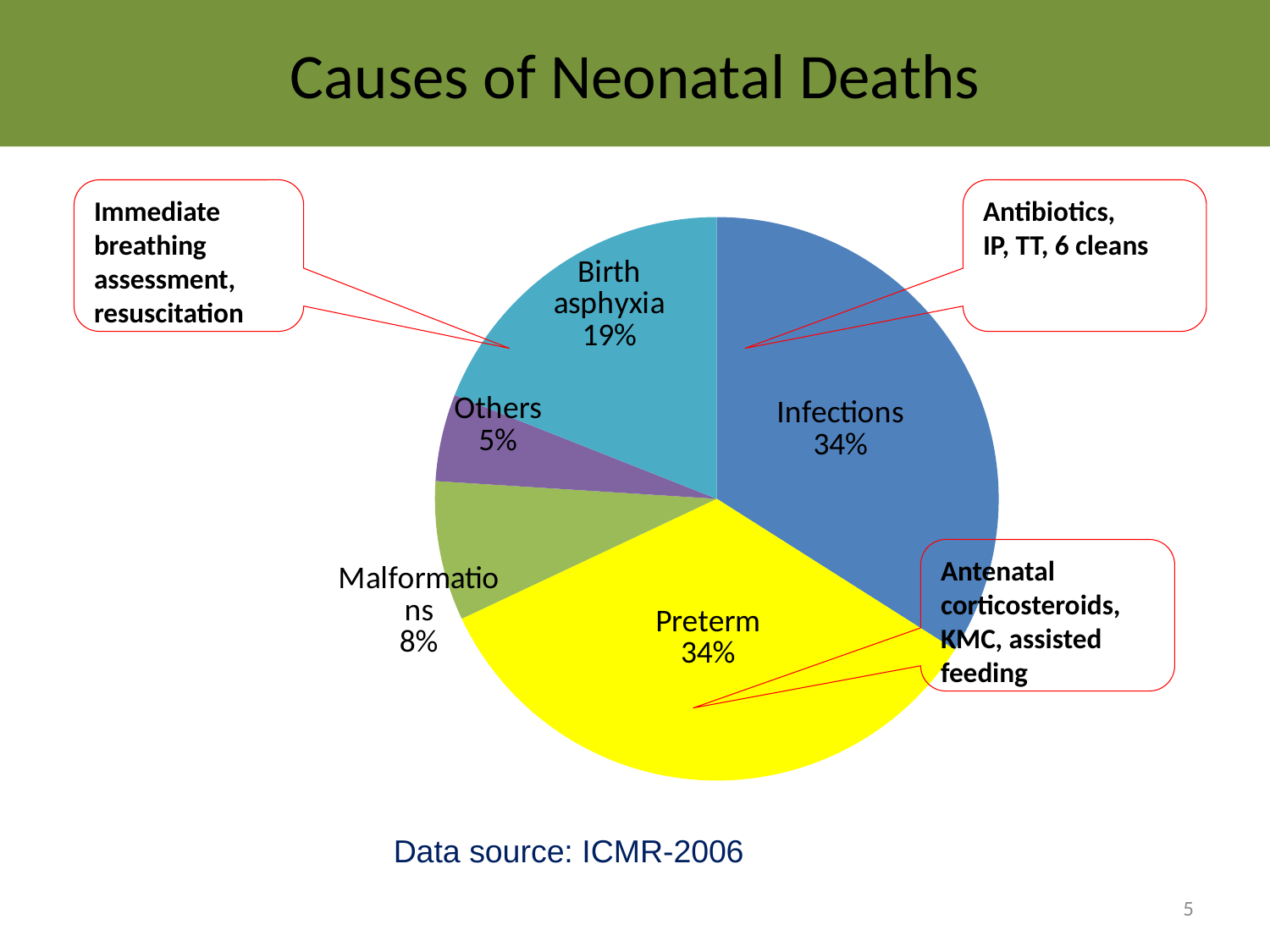

# Causes of Neonatal Deaths

### Chart

| Category |  |  |
|---|---|---|
| Infections | 34.0 | 34.0 |
| Preterm | 34.0 | 34.0 |
| Malformations | 8.0 | 8.0 |
| Others | 5.0 | 5.0 |
| Birth asphyxia | 19.0 | 19.0 |
Immediate breathing assessment, resuscitation
Antibiotics,
IP, TT, 6 cleans

[unsupported chart]

Antenatal corticosteroids, KMC, assisted feeding
Data source: ICMR-2006
5